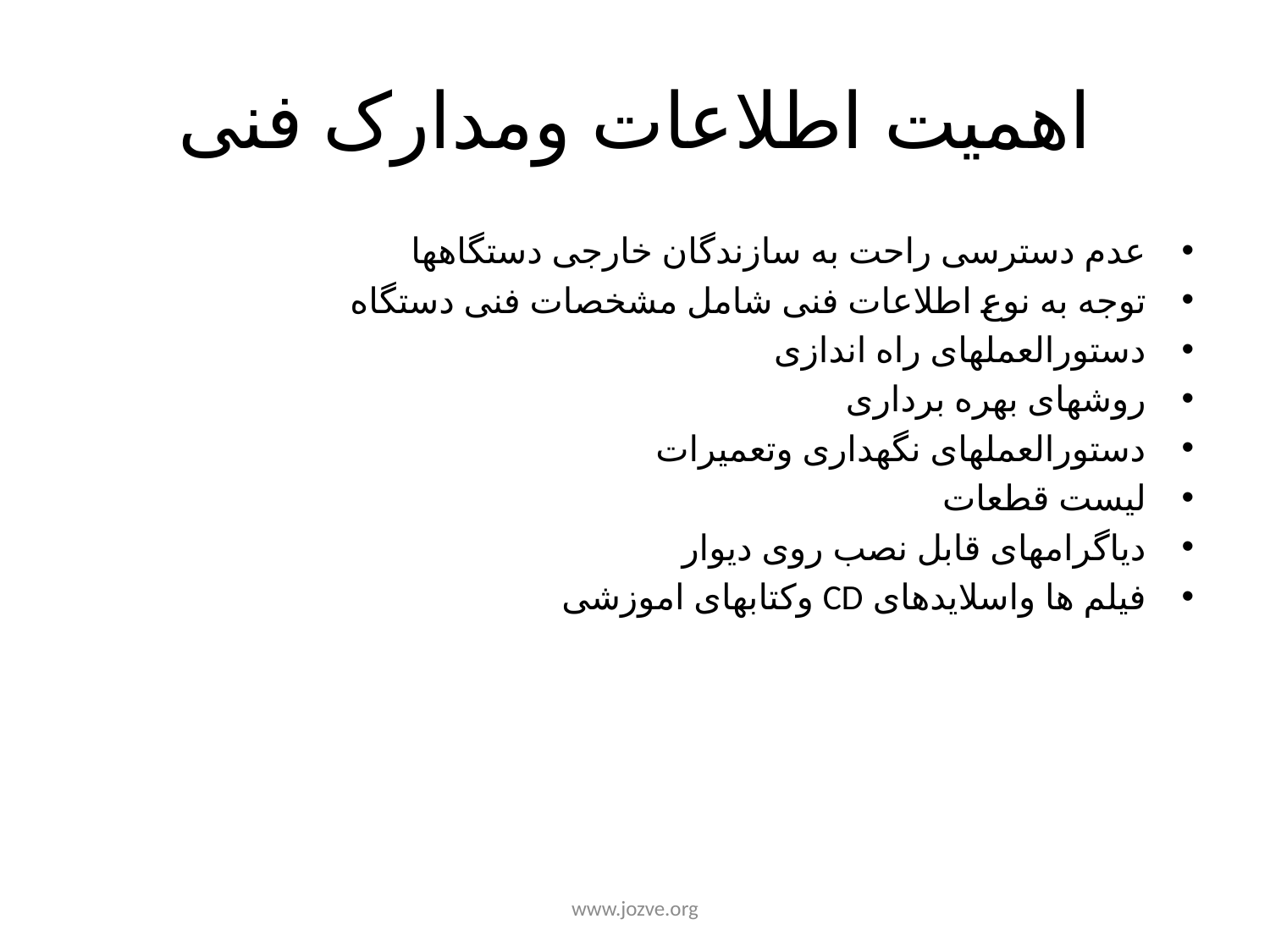

# اهمیت اطلاعات ومدارک فنی
عدم دسترسی راحت به سازندگان خارجی دستگاهها
توجه به نوع اطلاعات فنی شامل مشخصات فنی دستگاه
دستورالعملهای راه اندازی
روشهای بهره برداری
دستورالعملهای نگهداری وتعمیرات
لیست قطعات
دیاگرامهای قابل نصب روی دیوار
فیلم ها واسلایدهای CD وکتابهای اموزشی

www.jozve.org